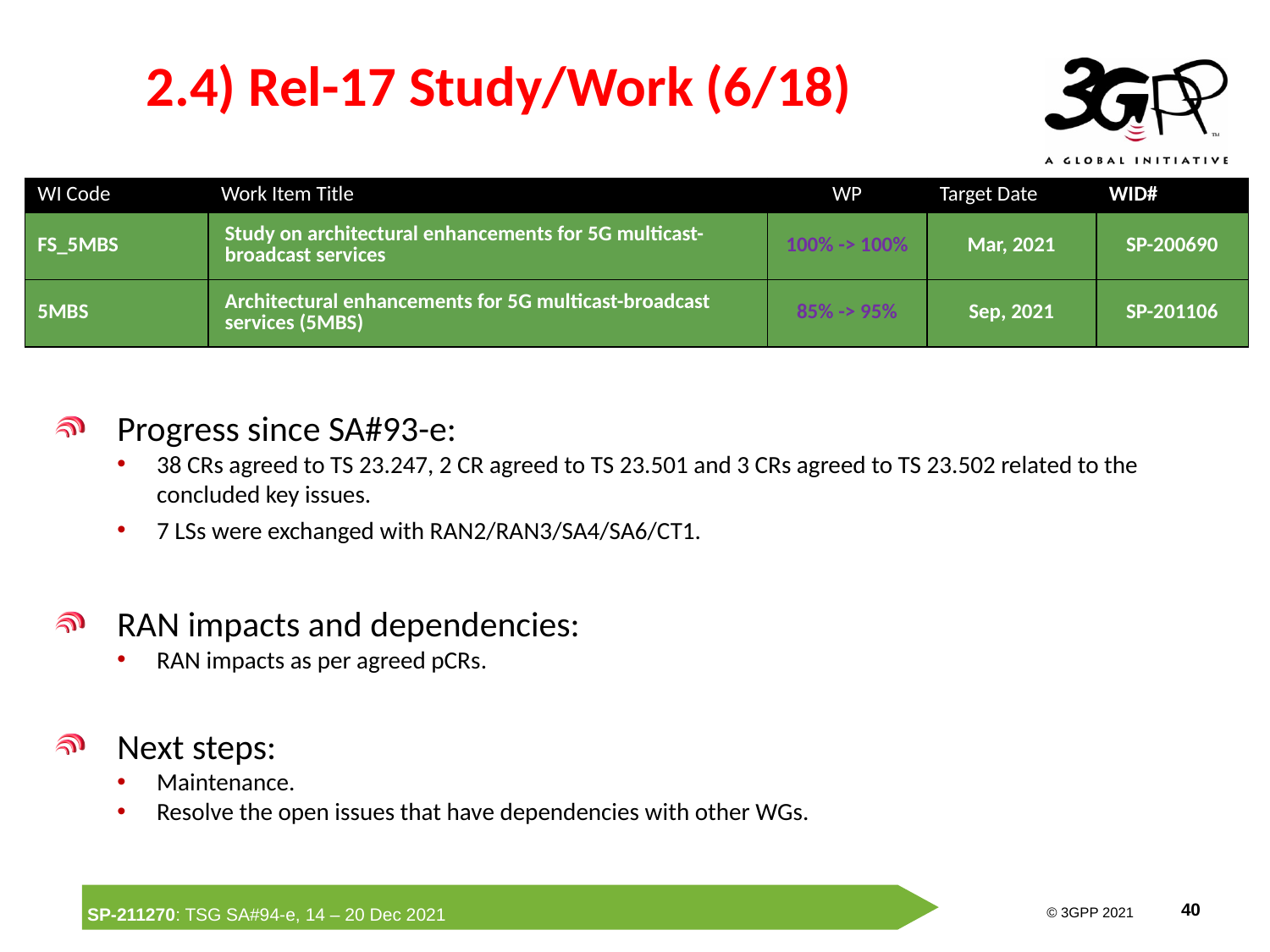

# 2.4) Rel-17 Study/Work (6/18)
| WI Code | Work Item Title | WP | Target Date | WID# |
| --- | --- | --- | --- | --- |
| FS\_5MBS | Study on architectural enhancements for 5G multicast-broadcast services | 100% -> 100% | Mar, 2021 | SP-200690 |
| 5MBS | Architectural enhancements for 5G multicast-broadcast services (5MBS) | 85% -> 95% | Sep, 2021 | SP-201106 |
Progress since SA#93-e:
38 CRs agreed to TS 23.247, 2 CR agreed to TS 23.501 and 3 CRs agreed to TS 23.502 related to the concluded key issues.
7 LSs were exchanged with RAN2/RAN3/SA4/SA6/CT1.

RAN impacts and dependencies:
RAN impacts as per agreed pCRs.

Next steps:
Maintenance.
Resolve the open issues that have dependencies with other WGs.